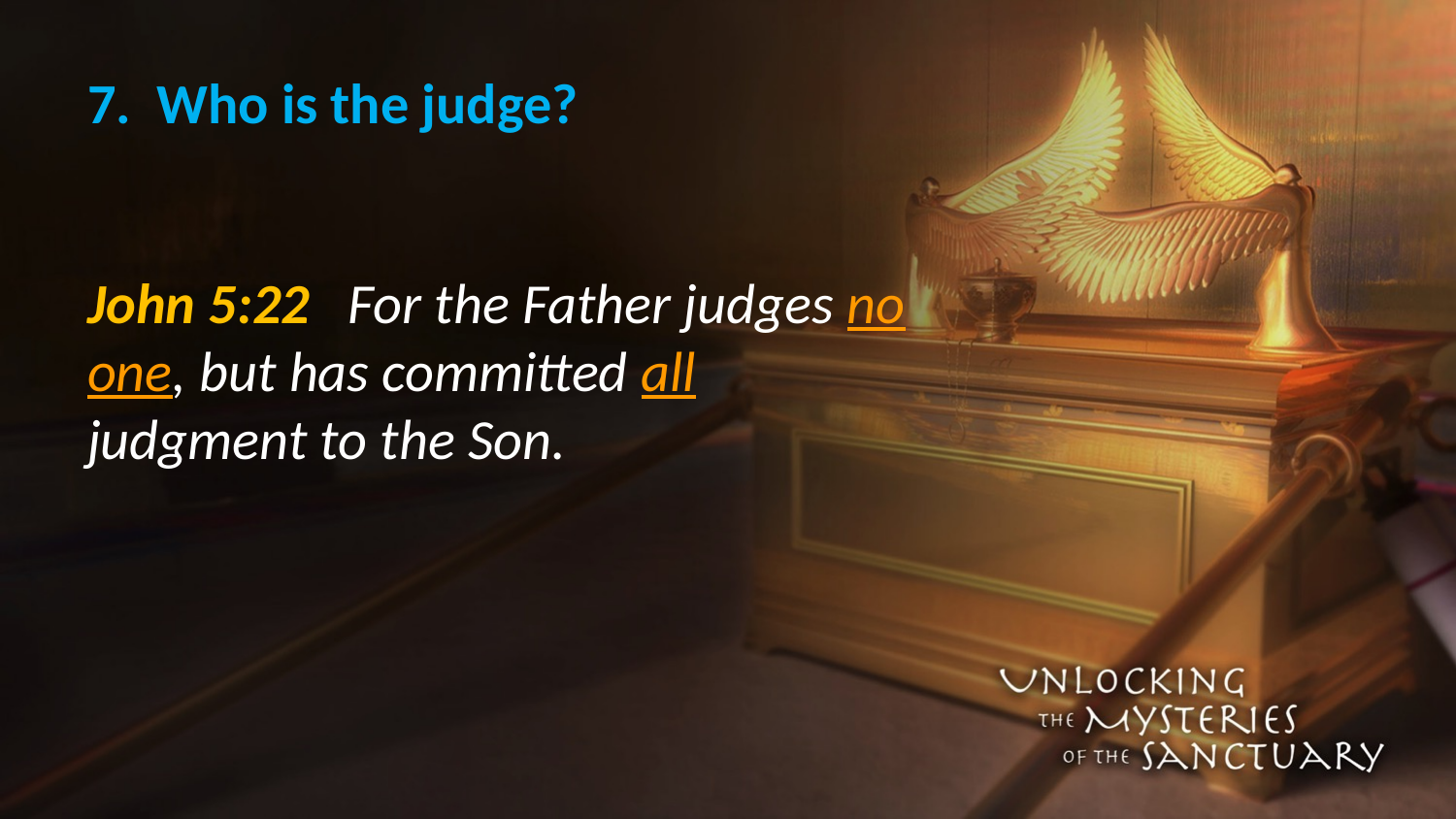

# 7.  Who is the judge?

John 5:22   For the Father judges no one, but has committed all judgment to the Son.